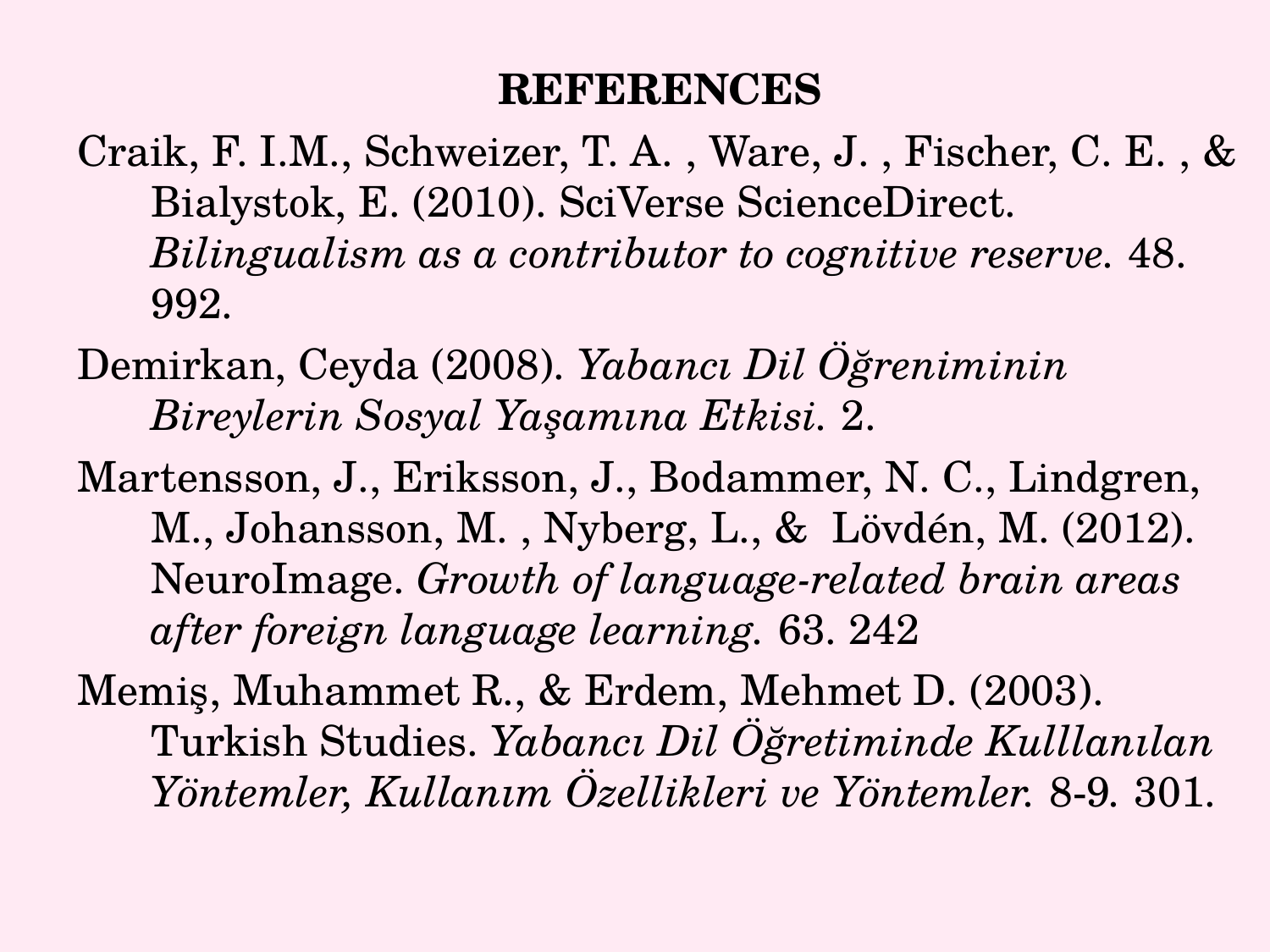

REFERENCES
Craik, F. I.M., Schweizer, T. A. , Ware, J. , Fischer, C. E. , & Bialystok, E. (2010). SciVerse ScienceDirect. Bilingualism as a contributor to cognitive reserve. 48. 992.
Demirkan, Ceyda (2008). Yabancı Dil Öğreniminin Bireylerin Sosyal Yaşamına Etkisi. 2.
Martensson, J., Eriksson, J., Bodammer, N. C., Lindgren, M., Johansson, M. , Nyberg, L., &  Lövdén, M. (2012). NeuroImage. Growth of language-related brain areas after foreign language learning. 63. 242
Memiş, Muhammet R., & Erdem, Mehmet D. (2003). Turkish Studies. Yabancı Dil Öğretiminde Kulllanılan Yöntemler, Kullanım Özellikleri ve Yöntemler. 8-9. 301.